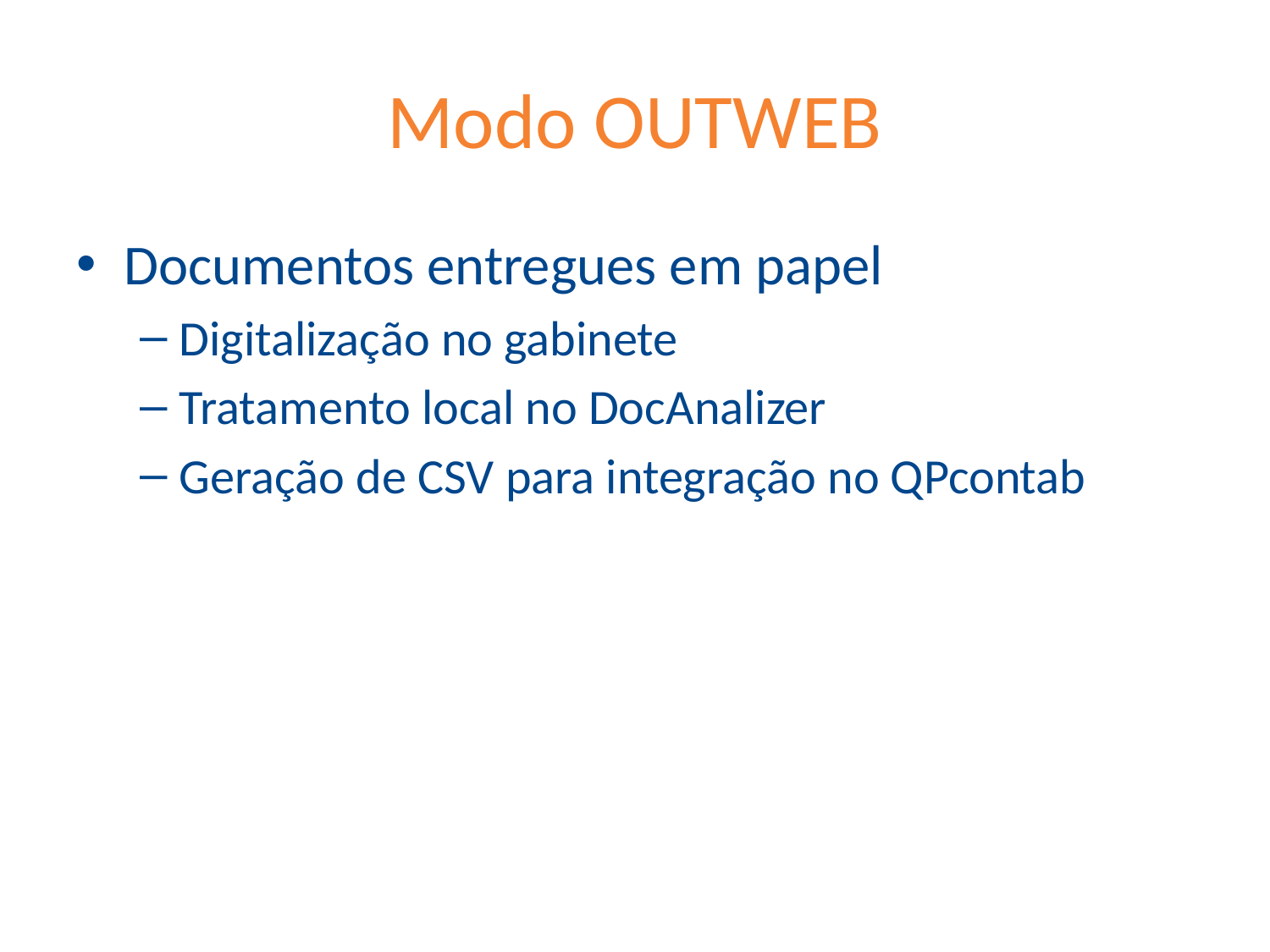

# Modo OUTWEB
Documentos entregues em papel
Digitalização no gabinete
Tratamento local no DocAnalizer
Geração de CSV para integração no QPcontab